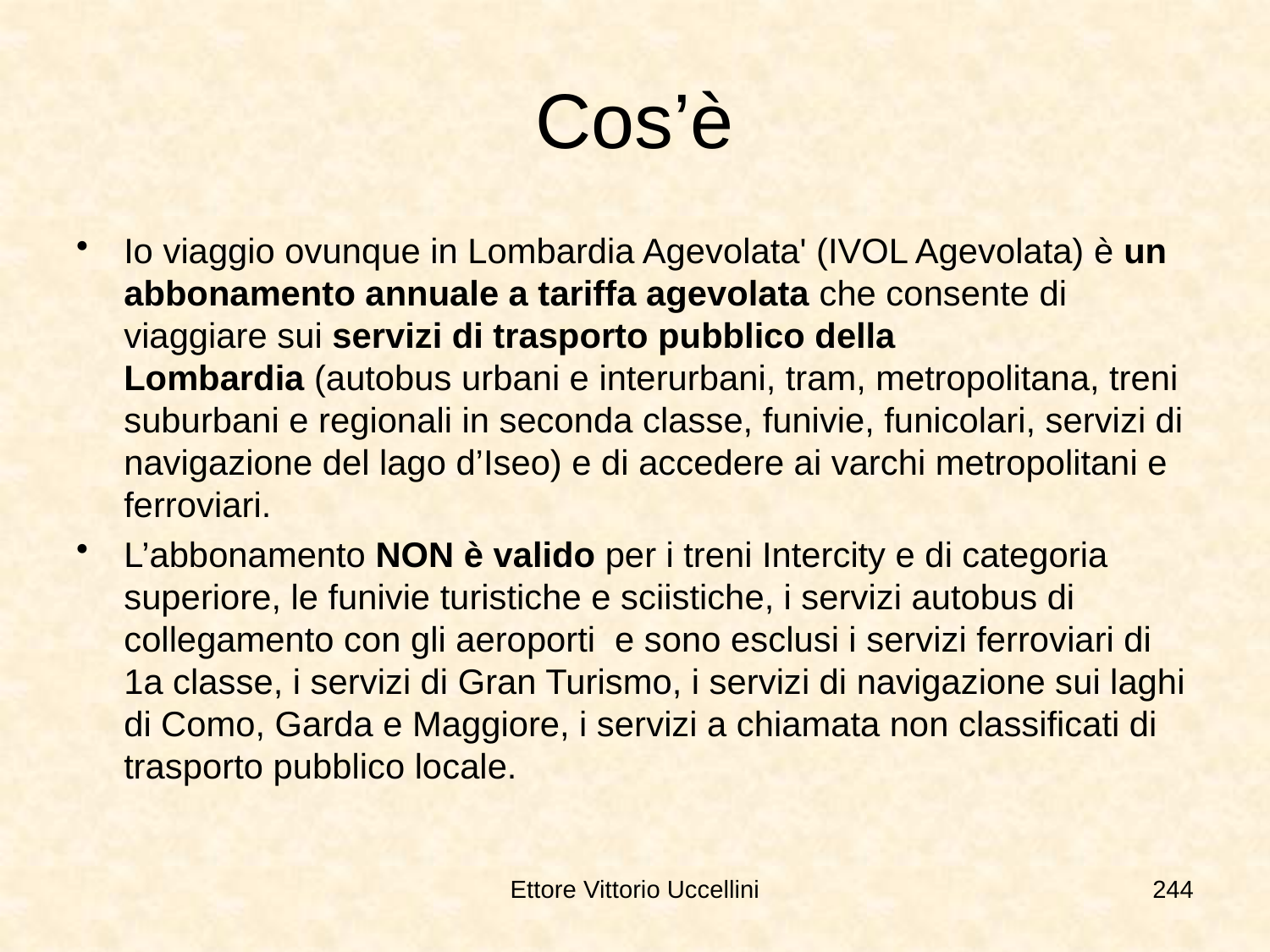

# Cos’è
Io viaggio ovunque in Lombardia Agevolata' (IVOL Agevolata) è un abbonamento annuale a tariffa agevolata che consente di viaggiare sui servizi di trasporto pubblico della Lombardia (autobus urbani e interurbani, tram, metropolitana, treni suburbani e regionali in seconda classe, funivie, funicolari, servizi di navigazione del lago d’Iseo) e di accedere ai varchi metropolitani e ferroviari.
L’abbonamento NON è valido per i treni Intercity e di categoria superiore, le funivie turistiche e sciistiche, i servizi autobus di collegamento con gli aeroporti  e sono esclusi i servizi ferroviari di 1a classe, i servizi di Gran Turismo, i servizi di navigazione sui laghi di Como, Garda e Maggiore, i servizi a chiamata non classificati di trasporto pubblico locale.

Ettore Vittorio Uccellini
244